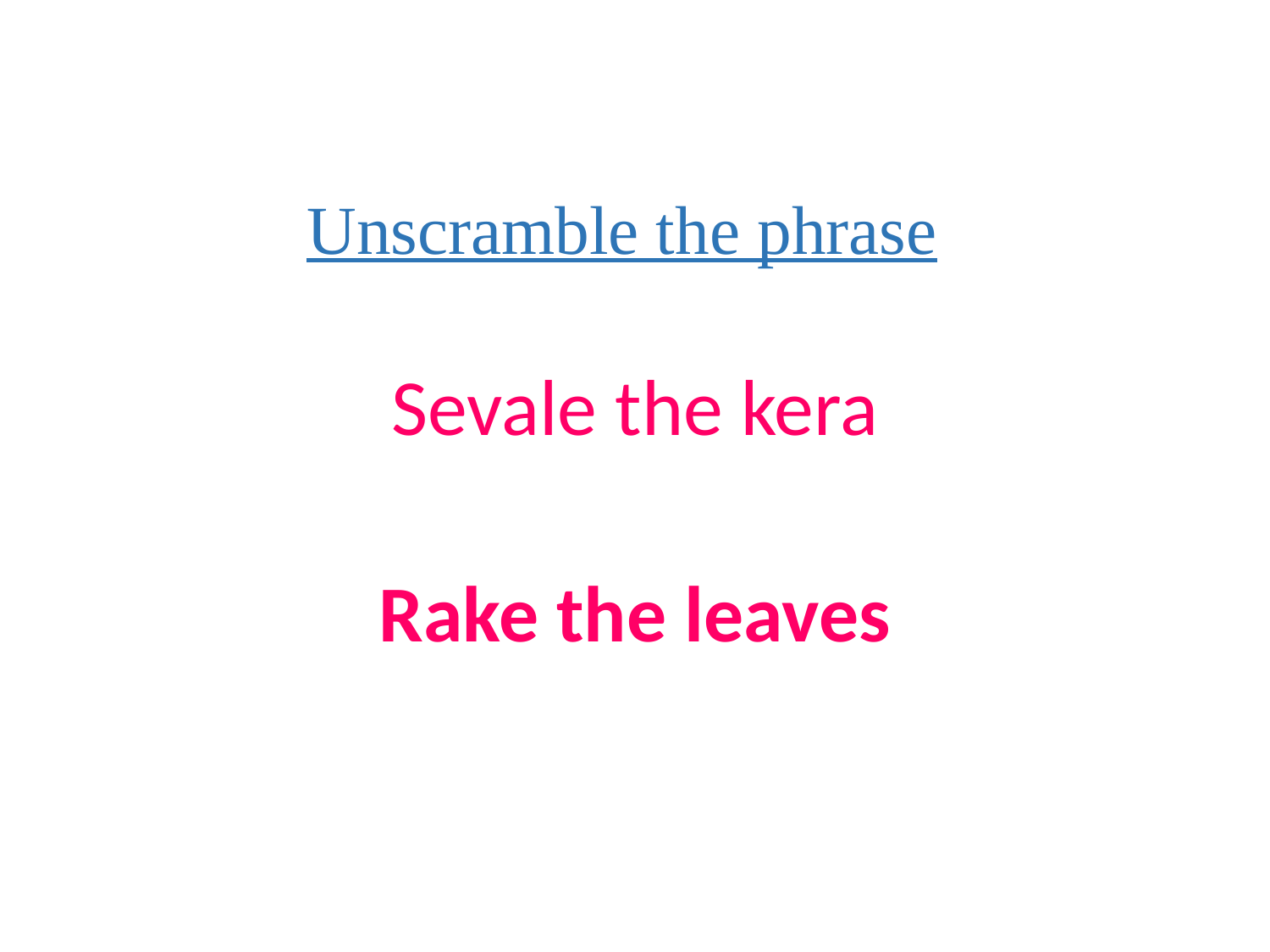

# Unscramble the phrase
Sevale the kera

Rake the leaves